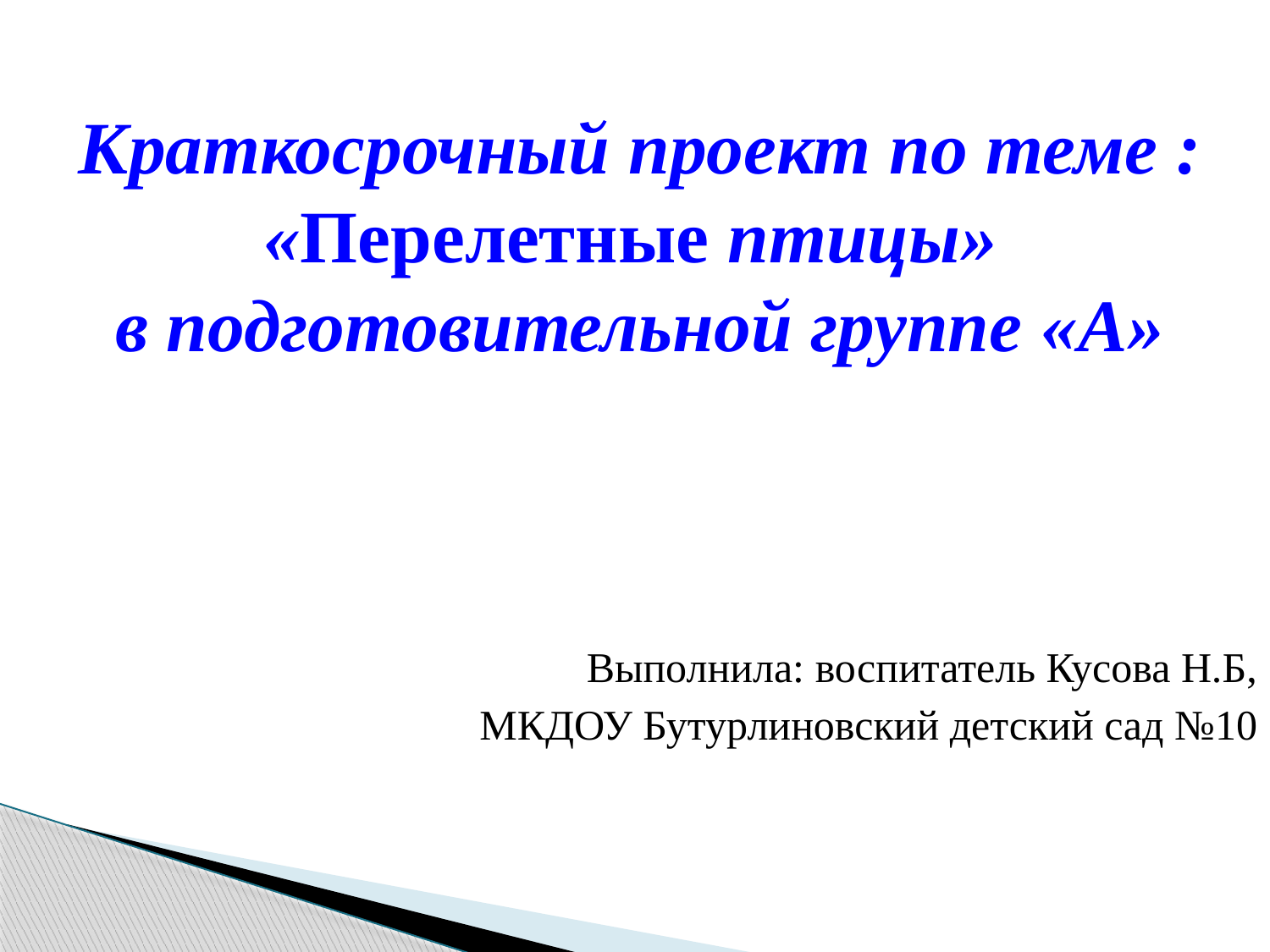

# Краткосрочный проект по теме : «Перелетные птицы» в подготовительной группе «А»
Выполнила: воспитатель Кусова Н.Б,
МКДОУ Бутурлиновский детский сад №10